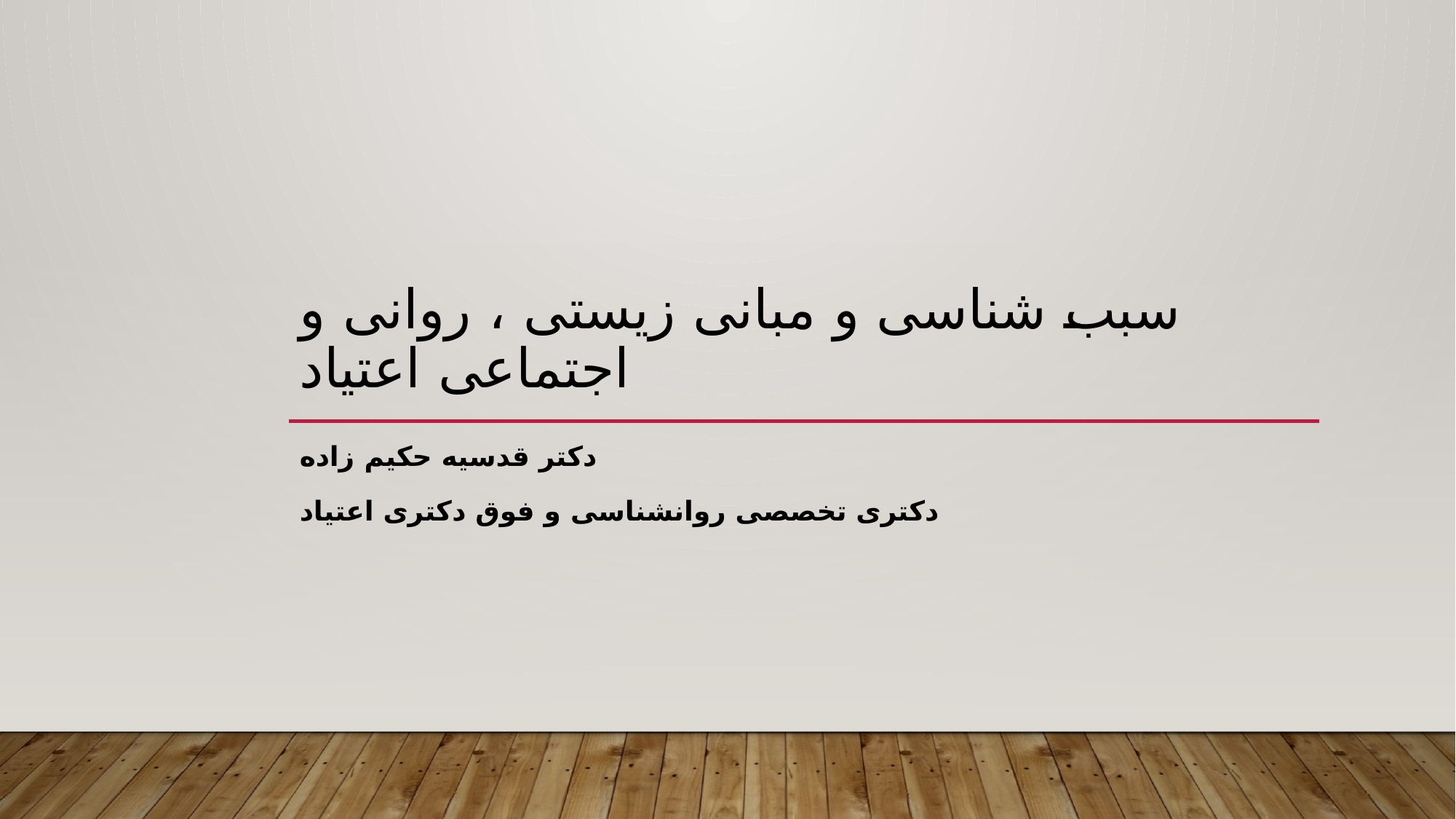

# سبب شناسی و مبانی زیستی ، روانی و اجتماعی اعتیاد
دکتر قدسیه حکیم زاده
دکتری تخصصی روانشناسی و فوق دکتری اعتیاد